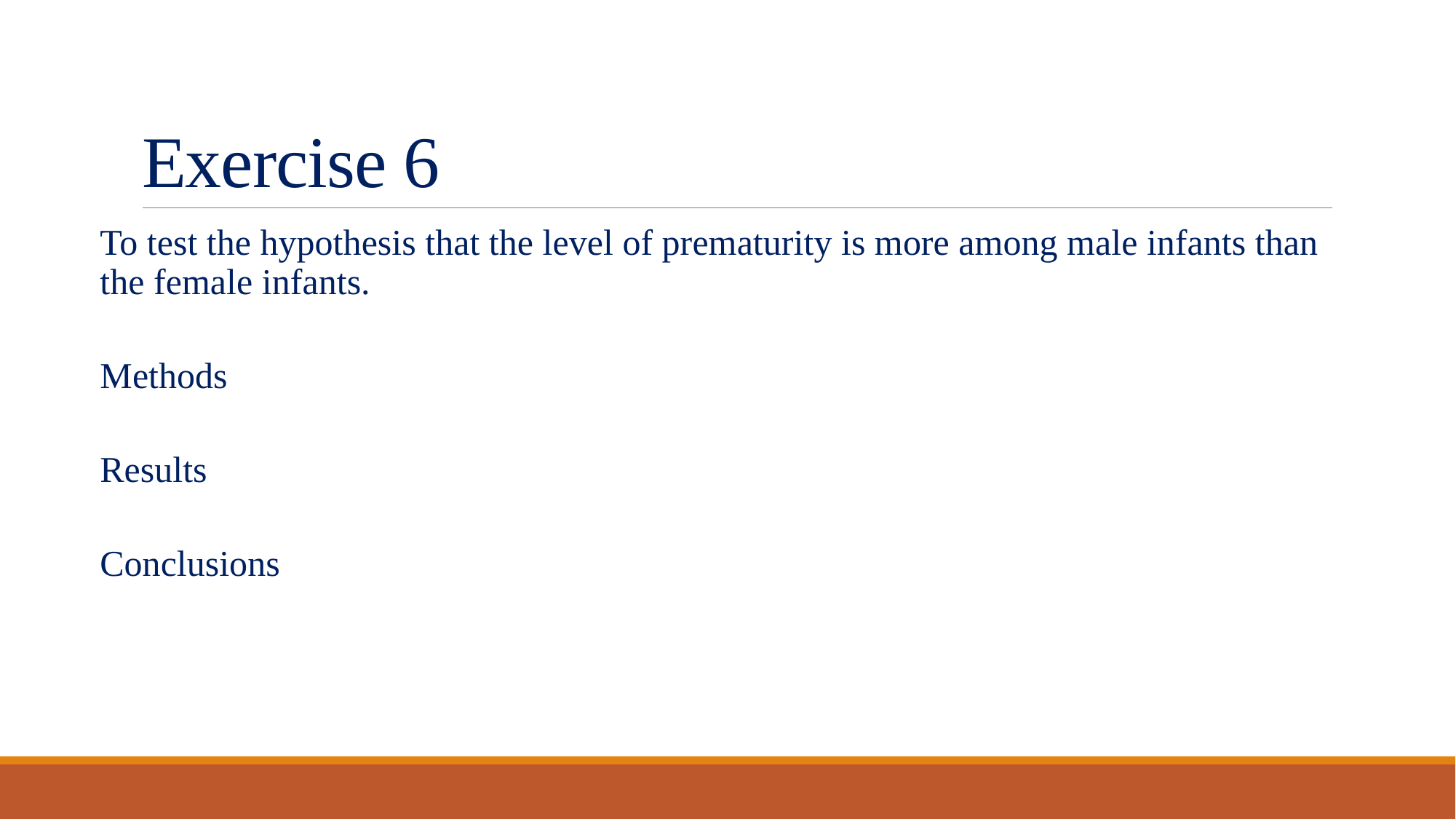

# Exercise 6
To test the hypothesis that the level of prematurity is more among male infants than the female infants.
Methods
Results
Conclusions